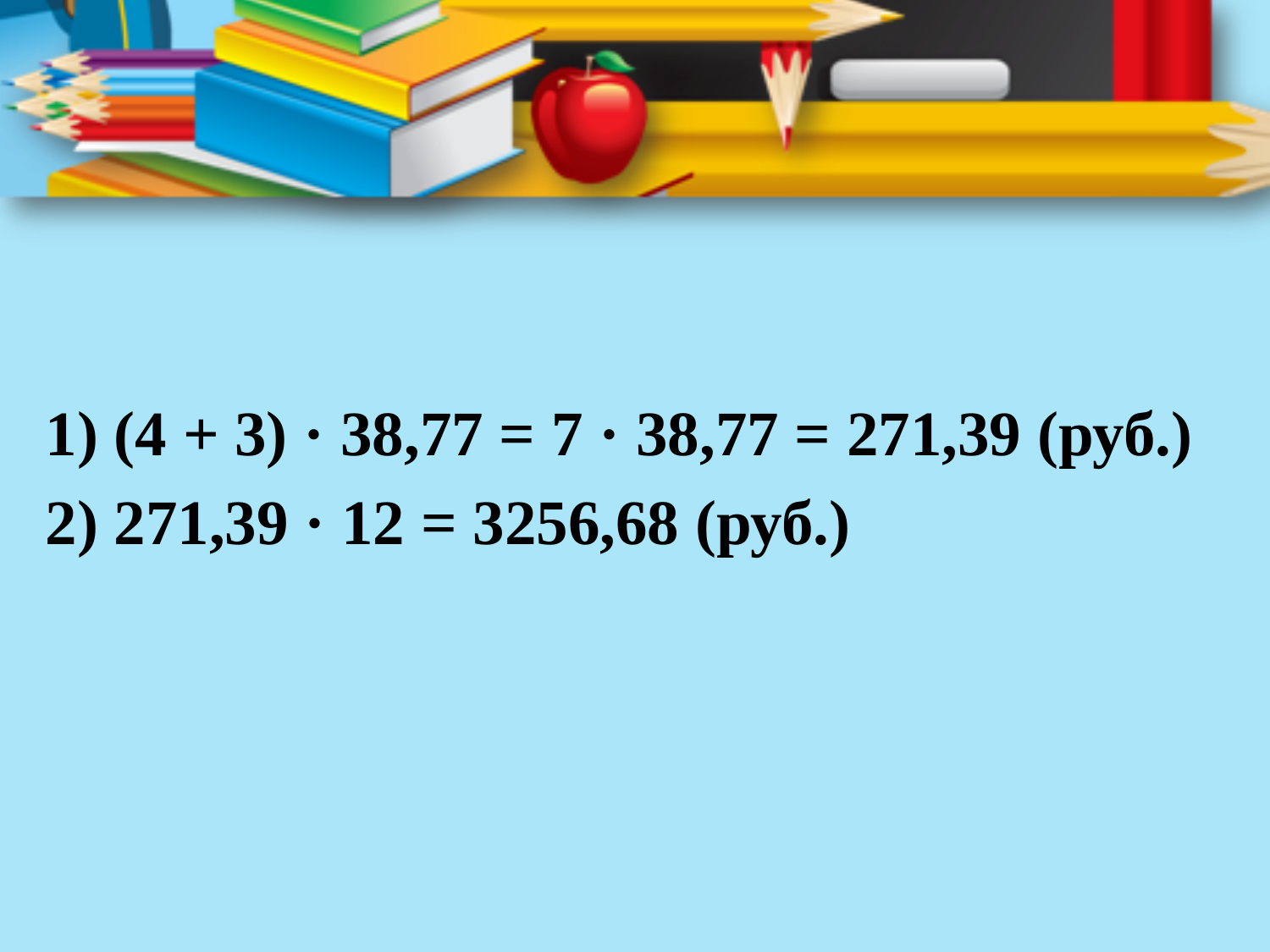

1) (4 + 3) · 38,77 = 7 · 38,77 = 271,39 (руб.)
	2) 271,39 · 12 = 3256,68 (руб.)